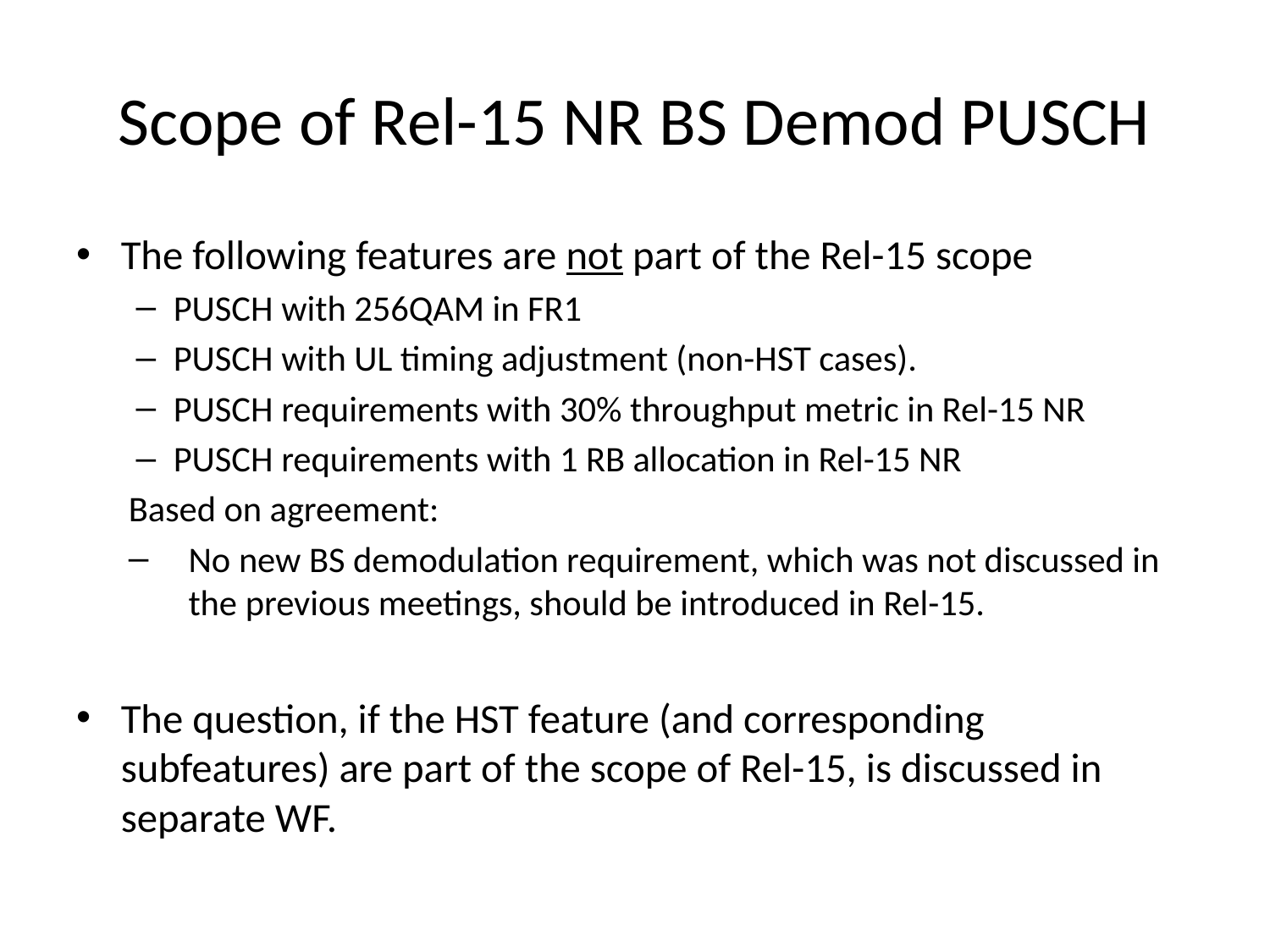

# Scope of Rel-15 NR BS Demod PUSCH
The following features are not part of the Rel-15 scope
PUSCH with 256QAM in FR1
PUSCH with UL timing adjustment (non-HST cases).
PUSCH requirements with 30% throughput metric in Rel-15 NR
PUSCH requirements with 1 RB allocation in Rel-15 NR
Based on agreement:
No new BS demodulation requirement, which was not discussed in the previous meetings, should be introduced in Rel-15.

The question, if the HST feature (and corresponding subfeatures) are part of the scope of Rel-15, is discussed in separate WF.